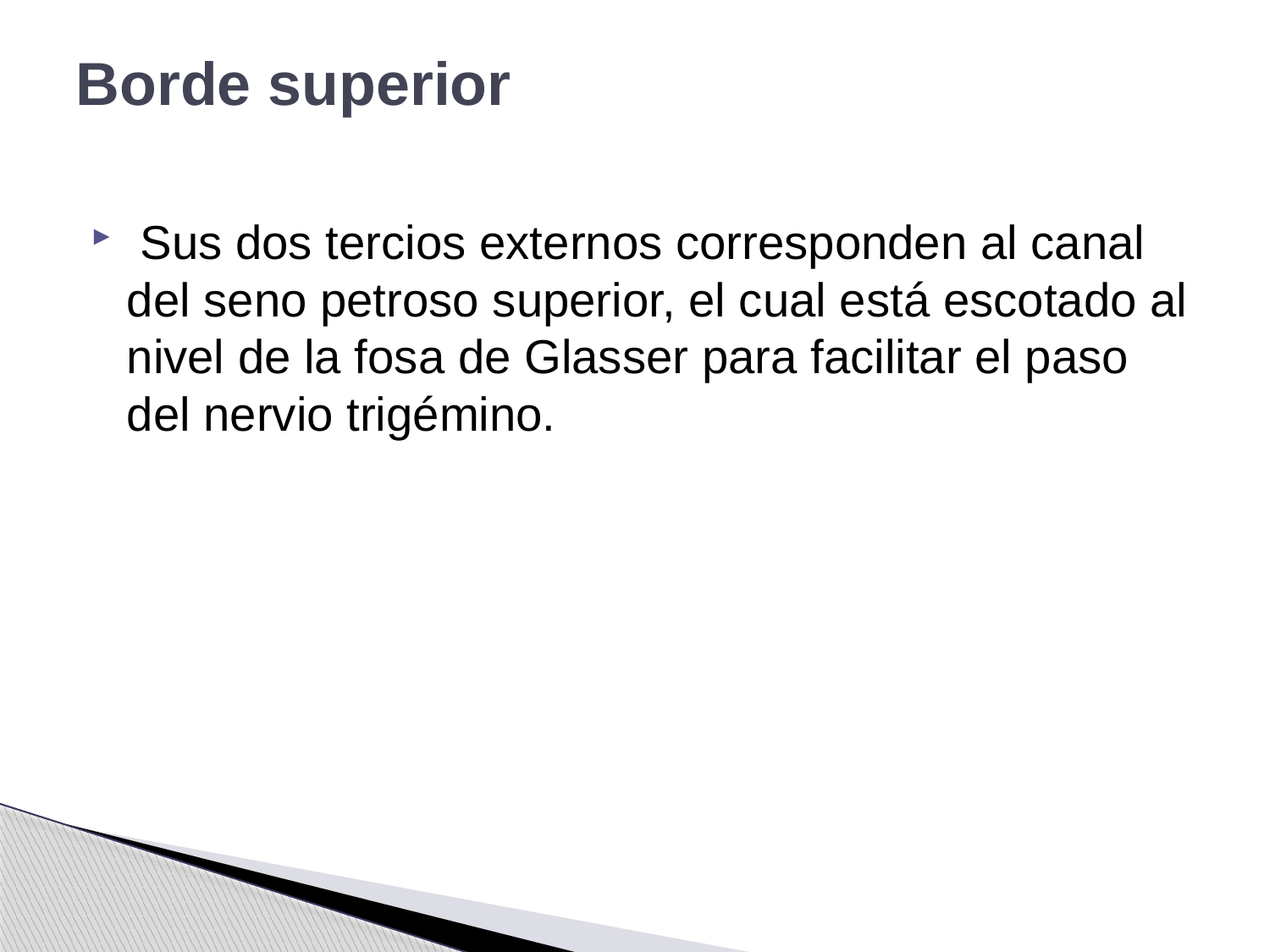

# Borde superior
 Sus dos tercios externos corresponden al canal del seno petroso superior, el cual está escotado al nivel de la fosa de Glasser para facilitar el paso del nervio trigémino.